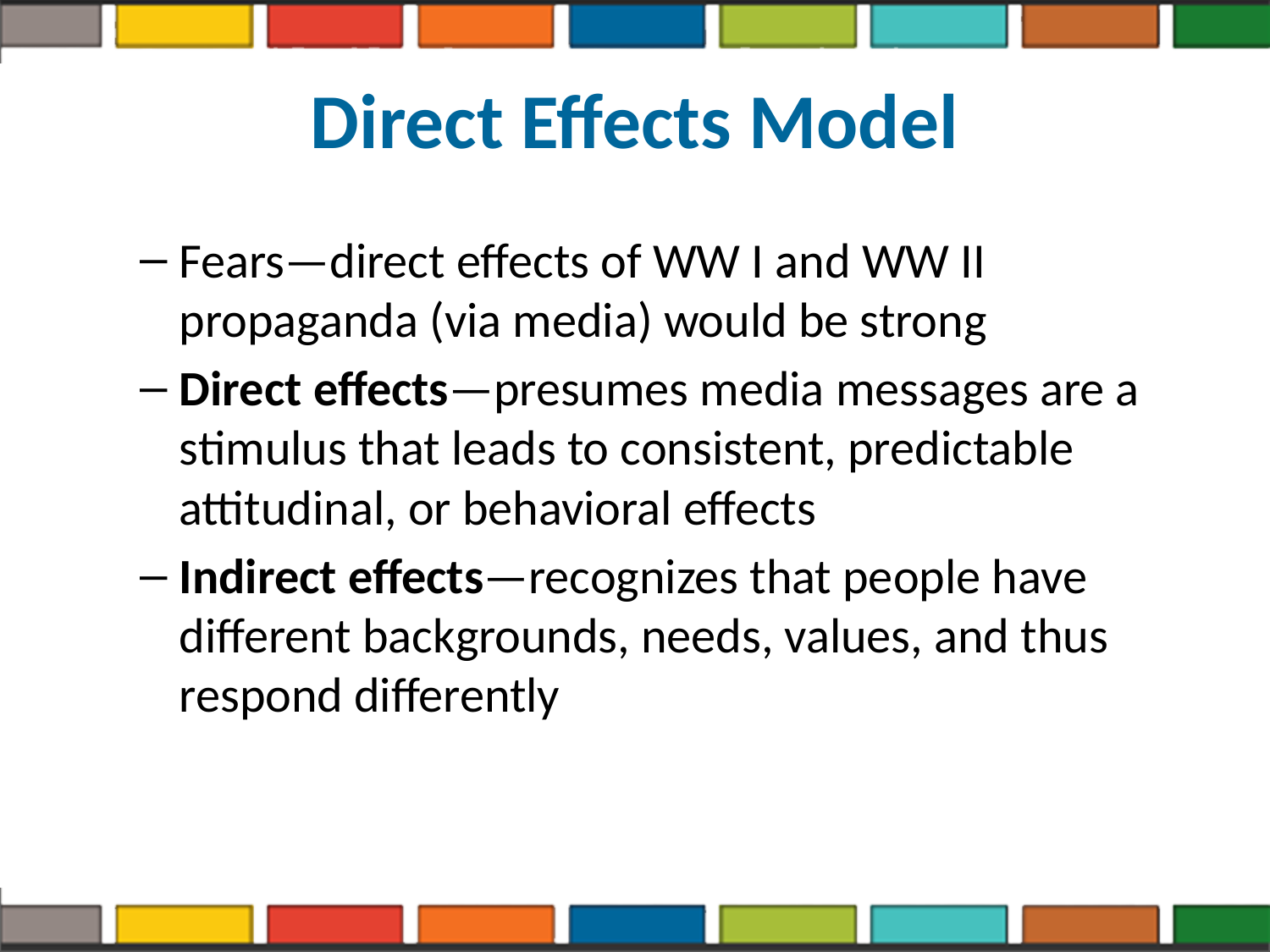

# Direct Effects Model
Fears—direct effects of WW I and WW II propaganda (via media) would be strong
Direct effects—presumes media messages are a stimulus that leads to consistent, predictable attitudinal, or behavioral effects
Indirect effects—recognizes that people have different backgrounds, needs, values, and thus respond differently